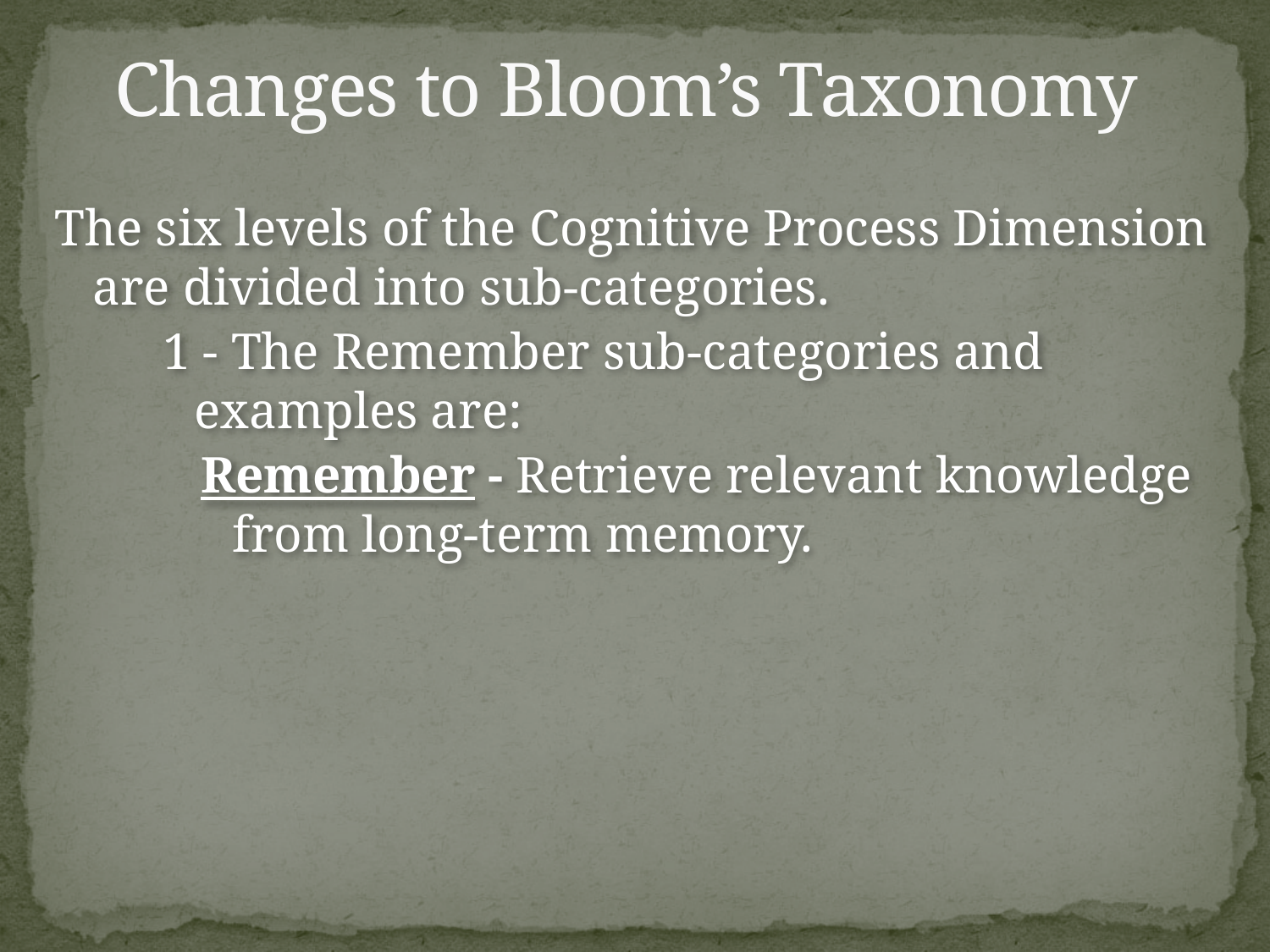

# Changes to Bloom’s Taxonomy
The six levels of the Cognitive Process Dimension are divided into sub-categories.
1 - The Remember sub-categories and examples are:
Remember - Retrieve relevant knowledge from long-term memory.